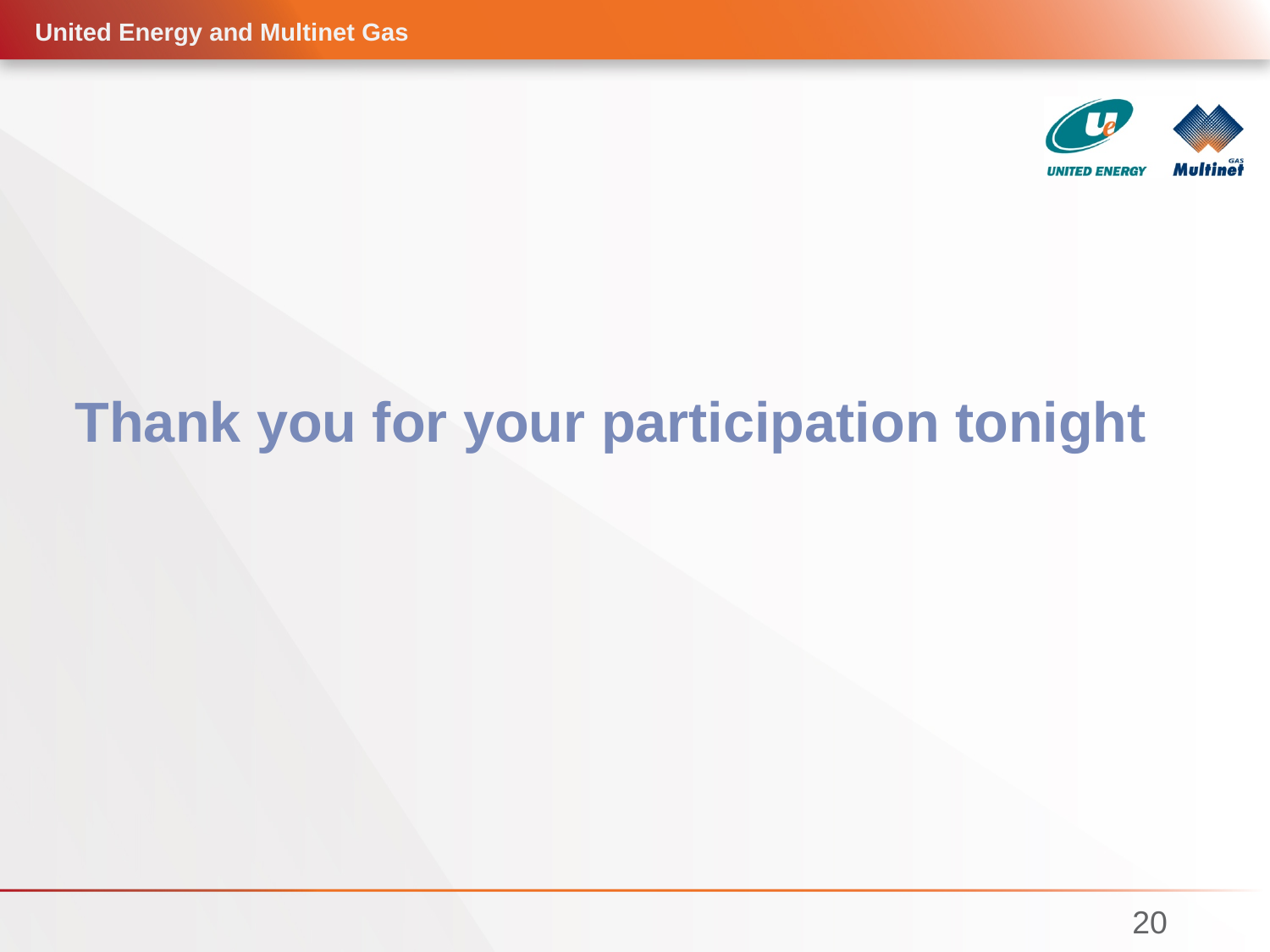

United Energy and Multinet Gas
# Thank you for your participation tonight
20